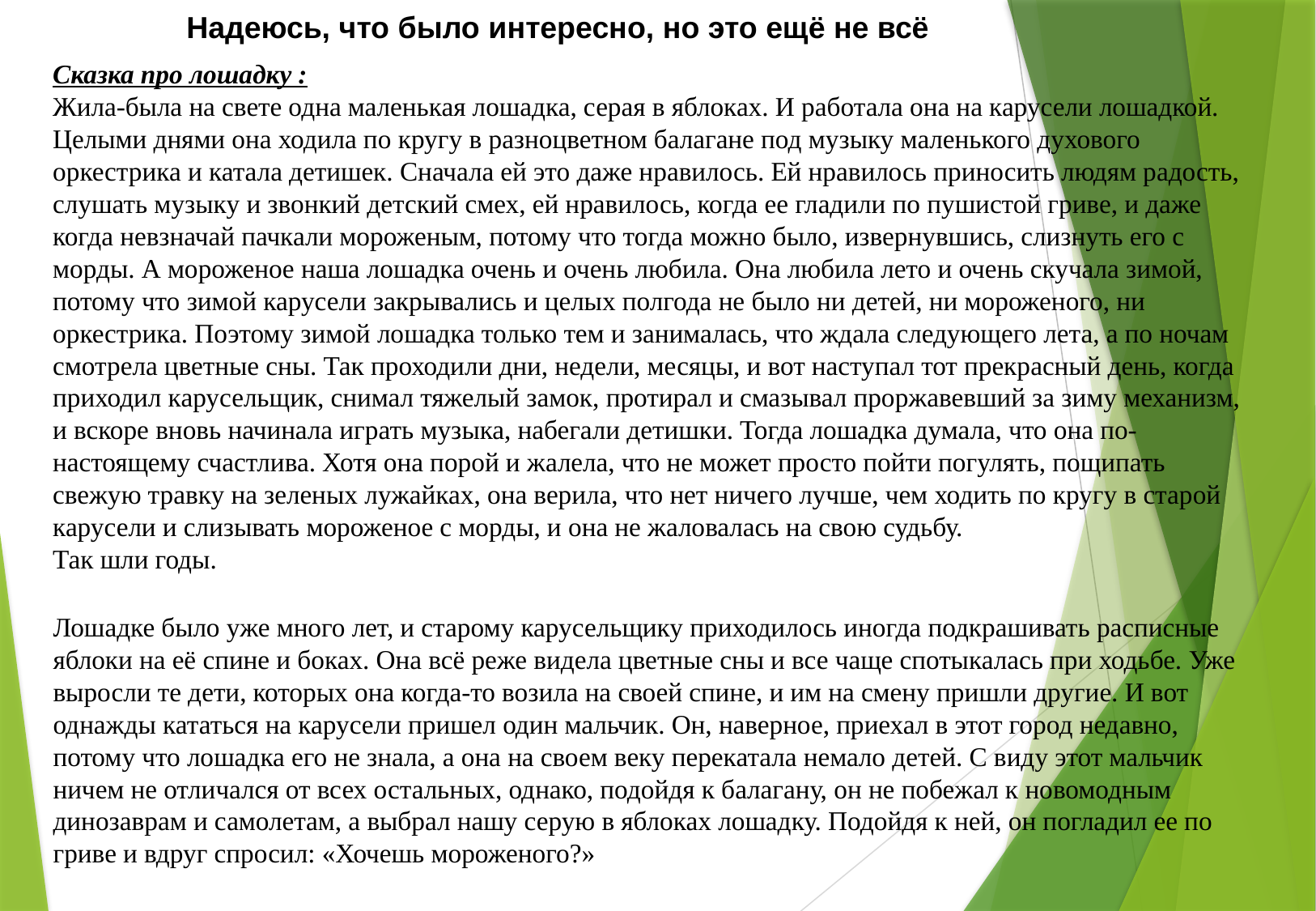

Надеюсь, что было интересно, но это ещё не всё
Сказка про лошадку :
Жила-была на свете одна маленькая лошадка, серая в яблоках. И работала она на карусели лошадкой. Целыми днями она ходила по кругу в разноцветном балагане под музыку маленького духового оркестрика и катала детишек. Сначала ей это даже нравилось. Ей нравилось приносить людям радость, слушать музыку и звонкий детский смех, ей нравилось, когда ее гладили по пушистой гриве, и даже когда невзначай пачкали мороженым, потому что тогда можно было, извернувшись, слизнуть его с морды. А мороженое наша лошадка очень и очень любила. Она любила лето и очень скучала зимой, потому что зимой карусели закрывались и целых полгода не было ни детей, ни мороженого, ни оркестрика. Поэтому зимой лошадка только тем и занималась, что ждала следующего лета, а по ночам смотрела цветные сны. Так проходили дни, недели, месяцы, и вот наступал тот прекрасный день, когда приходил карусельщик, снимал тяжелый замок, протирал и смазывал проржавевший за зиму механизм, и вскоре вновь начинала играть музыка, набегали детишки. Тогда лошадка думала, что она по-настоящему счастлива. Хотя она порой и жалела, что не может просто пойти погулять, пощипать свежую травку на зеленых лужайках, она верила, что нет ничего лучше, чем ходить по кругу в старой карусели и слизывать мороженое с морды, и она не жаловалась на свою судьбу. 
Так шли годы.
Лошадке было уже много лет, и старому карусельщику приходилось иногда подкрашивать расписные яблоки на её спине и боках. Она всё реже видела цветные сны и все чаще спотыкалась при ходьбе. Уже выросли те дети, которых она когда-то возила на своей спине, и им на смену пришли другие. И вот однажды кататься на карусели пришел один мальчик. Он, наверное, приехал в этот город недавно, потому что лошадка его не знала, а она на своем веку перекатала немало детей. С виду этот мальчик ничем не отличался от всех остальных, однако, подойдя к балагану, он не побежал к новомодным динозаврам и самолетам, а выбрал нашу серую в яблоках лошадку. Подойдя к ней, он погладил ее по гриве и вдруг спросил: «Хочешь мороженого?»